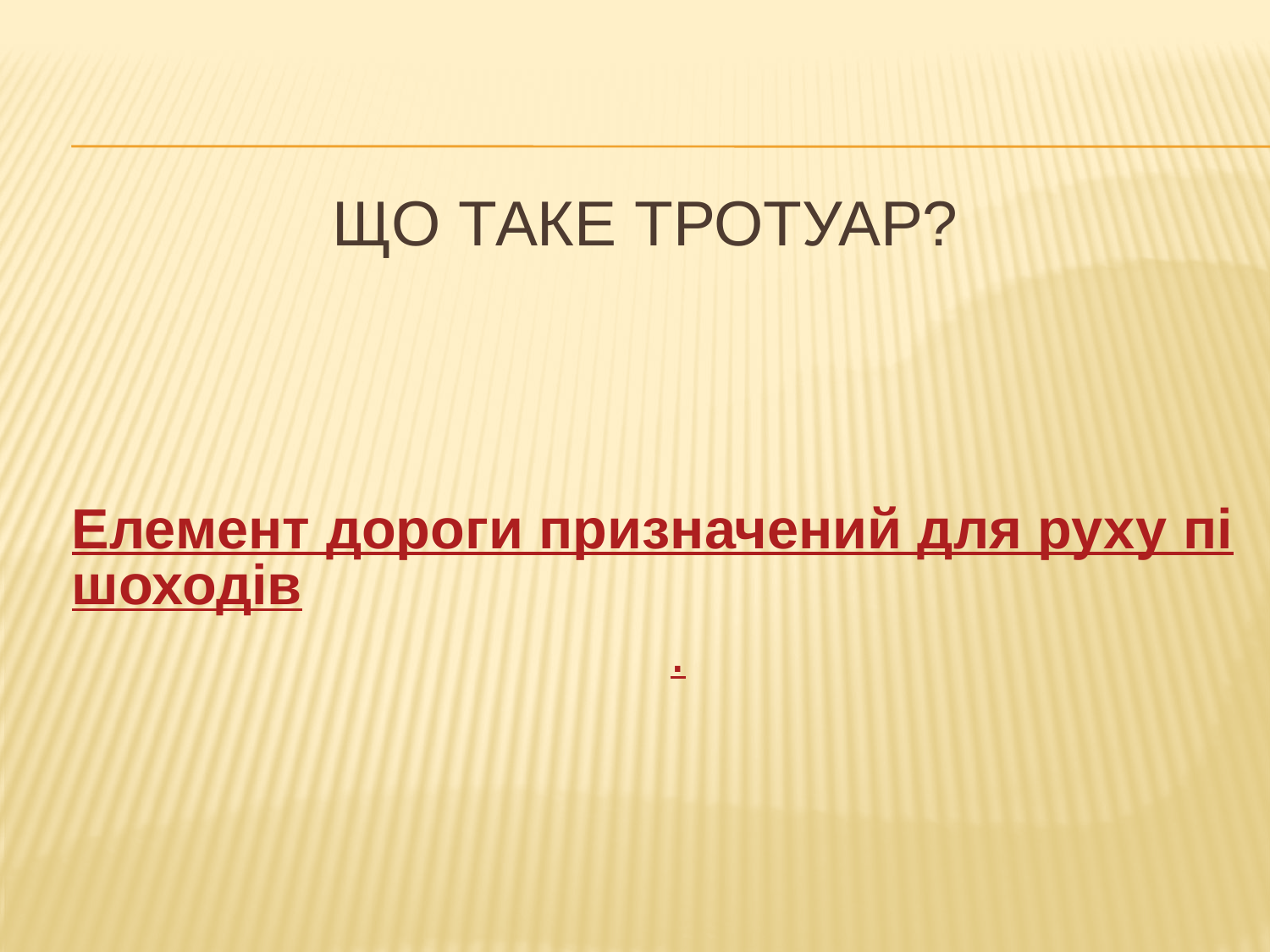

# Що таке тротуар?
Елемент дороги призначений для руху пішоходів.